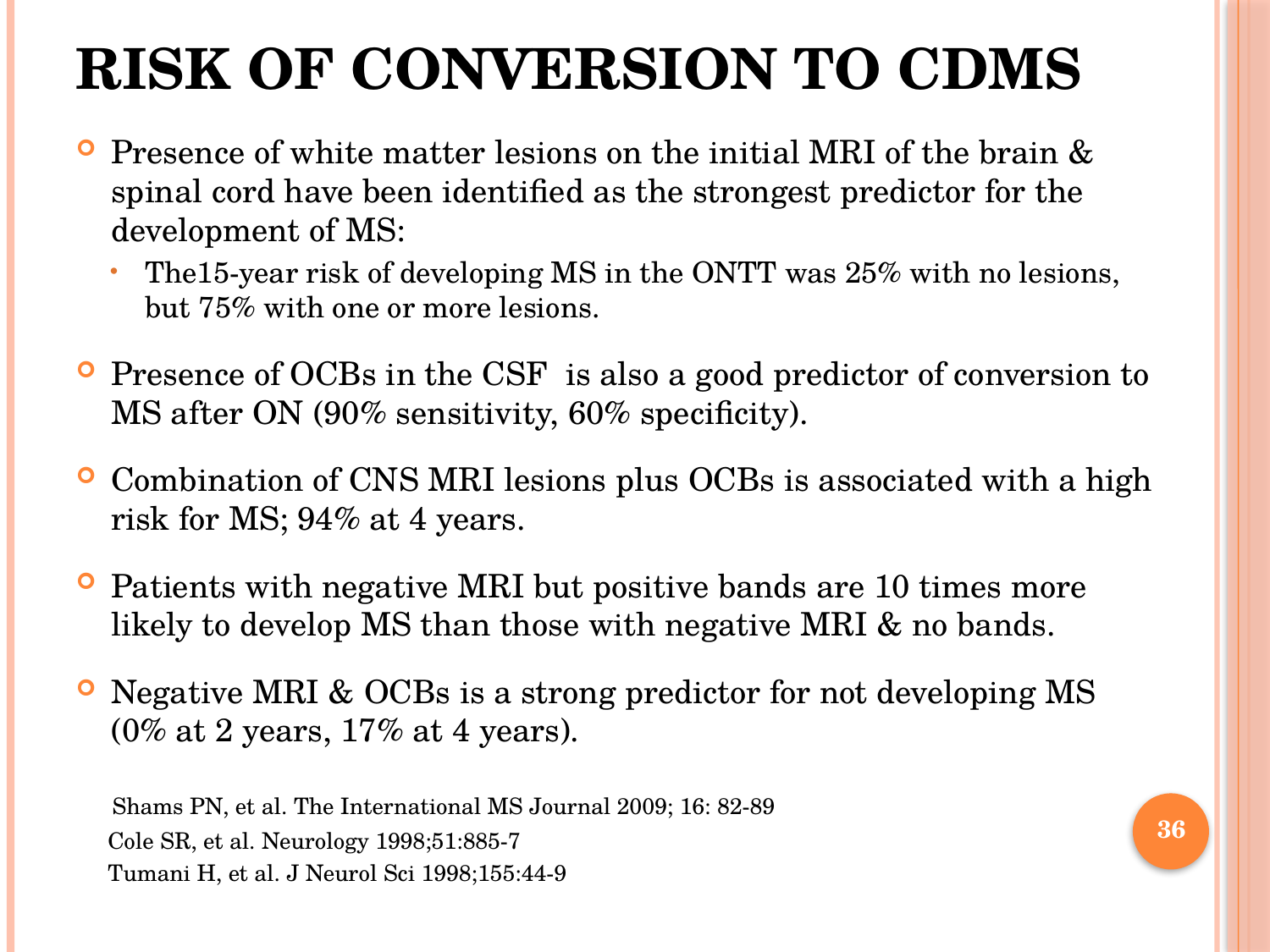

# Risk of conversion to CDMS
Presence of white matter lesions on the initial MRI of the brain & spinal cord have been identified as the strongest predictor for the development of MS:
The15-year risk of developing MS in the ONTT was 25% with no lesions, but 75% with one or more lesions.

Presence of OCBs in the CSF  is also a good predictor of conversion to MS after ON (90% sensitivity, 60% specificity).

Combination of CNS MRI lesions plus OCBs is associated with a high risk for MS; 94% at 4 years.

Patients with negative MRI but positive bands are 10 times more likely to develop MS than those with negative MRI & no bands.

Negative MRI & OCBs is a strong predictor for not developing MS (0% at 2 years, 17% at 4 years).

    Shams PN, et al. The International MS Journal 2009; 16: 82-89
     Cole SR, et al. Neurology 1998;51:885-7
     Tumani H, et al. J Neurol Sci 1998;155:44-9

36